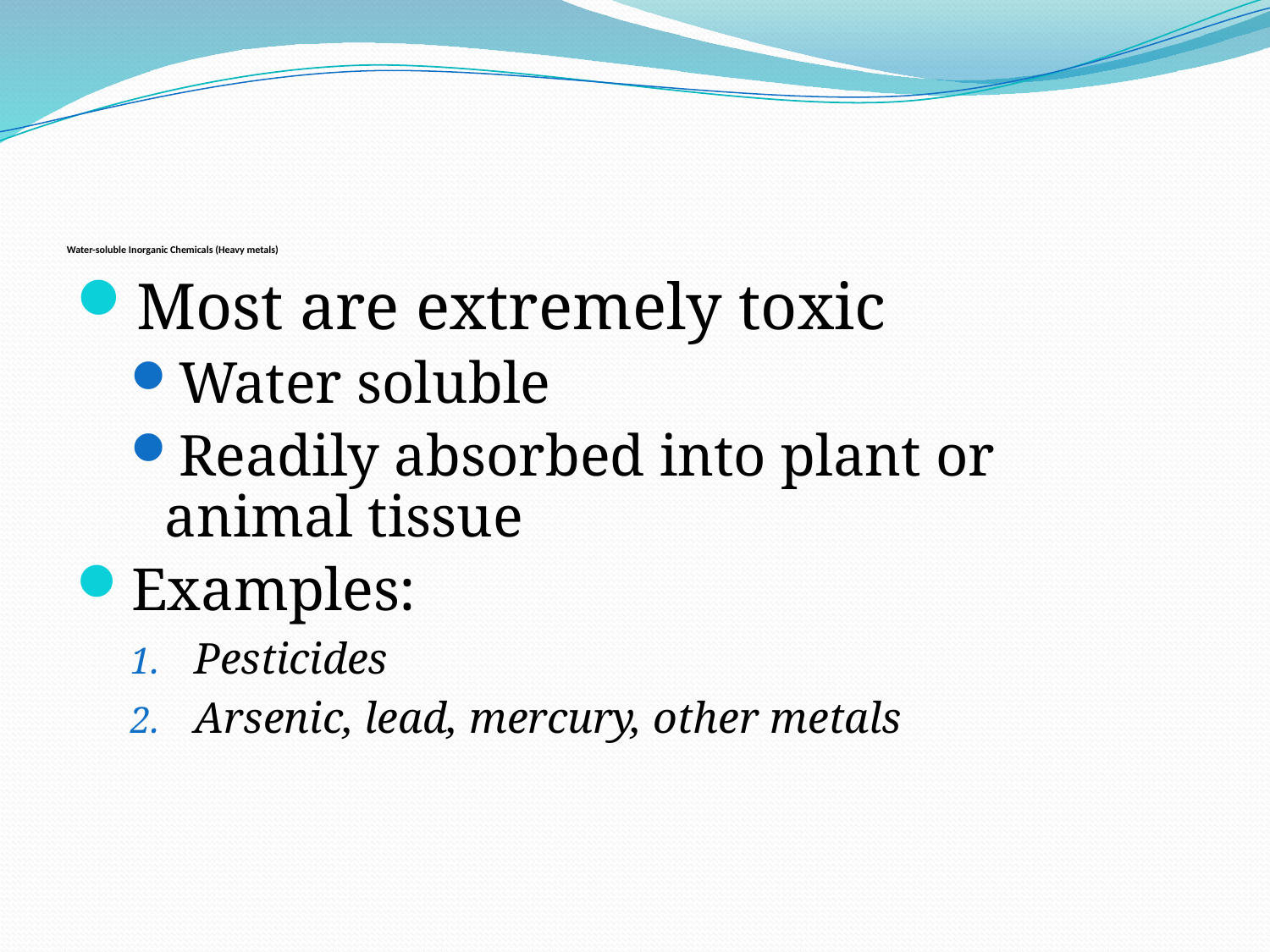

# Water-soluble Inorganic Chemicals (Heavy metals)
Most are extremely toxic
Water soluble
Readily absorbed into plant or animal tissue
Examples:
Pesticides
Arsenic, lead, mercury, other metals